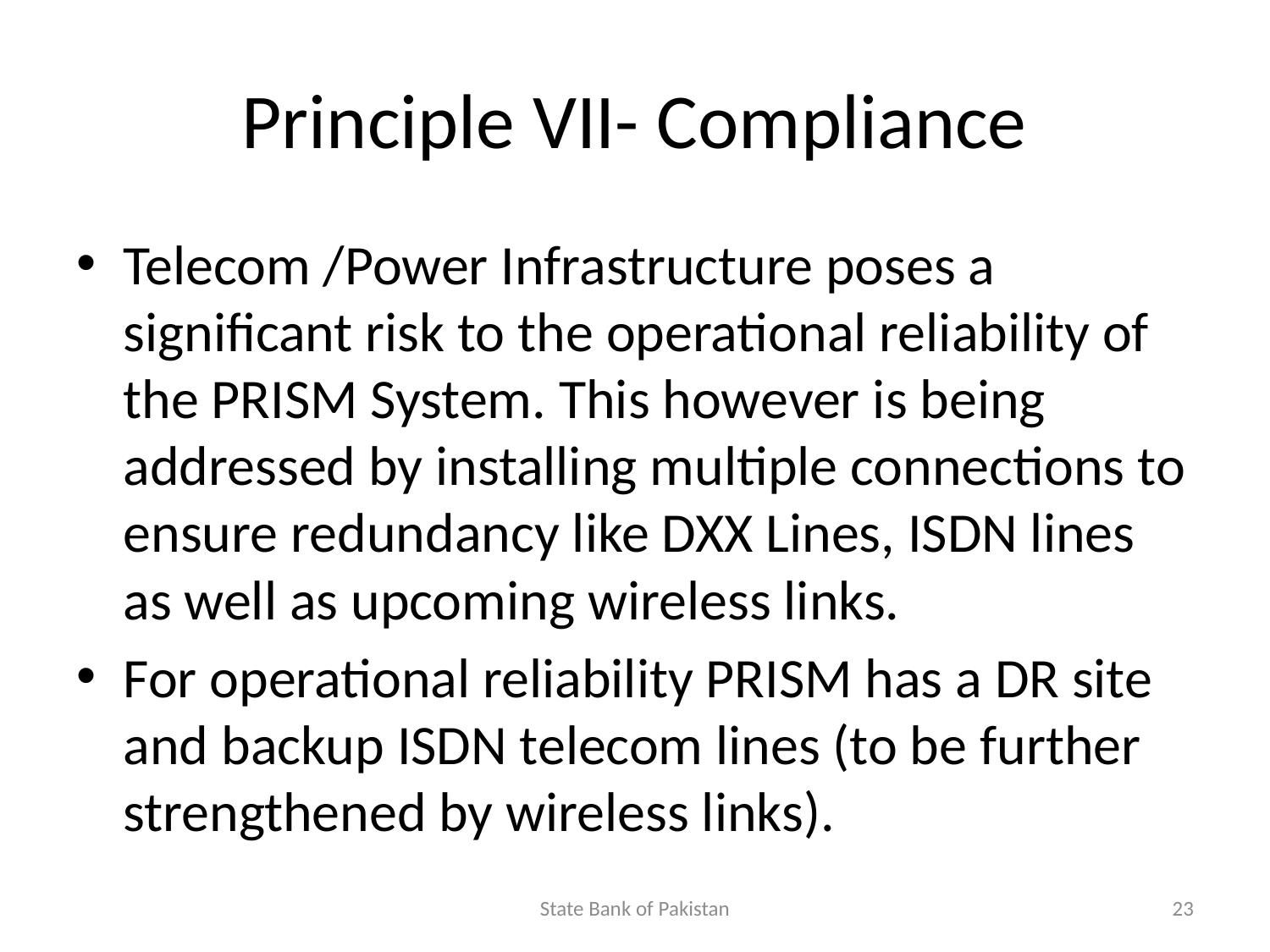

# Principle VII- Compliance
Telecom /Power Infrastructure poses a significant risk to the operational reliability of the PRISM System. This however is being addressed by installing multiple connections to ensure redundancy like DXX Lines, ISDN lines as well as upcoming wireless links.
For operational reliability PRISM has a DR site and backup ISDN telecom lines (to be further strengthened by wireless links).

State Bank of Pakistan
23